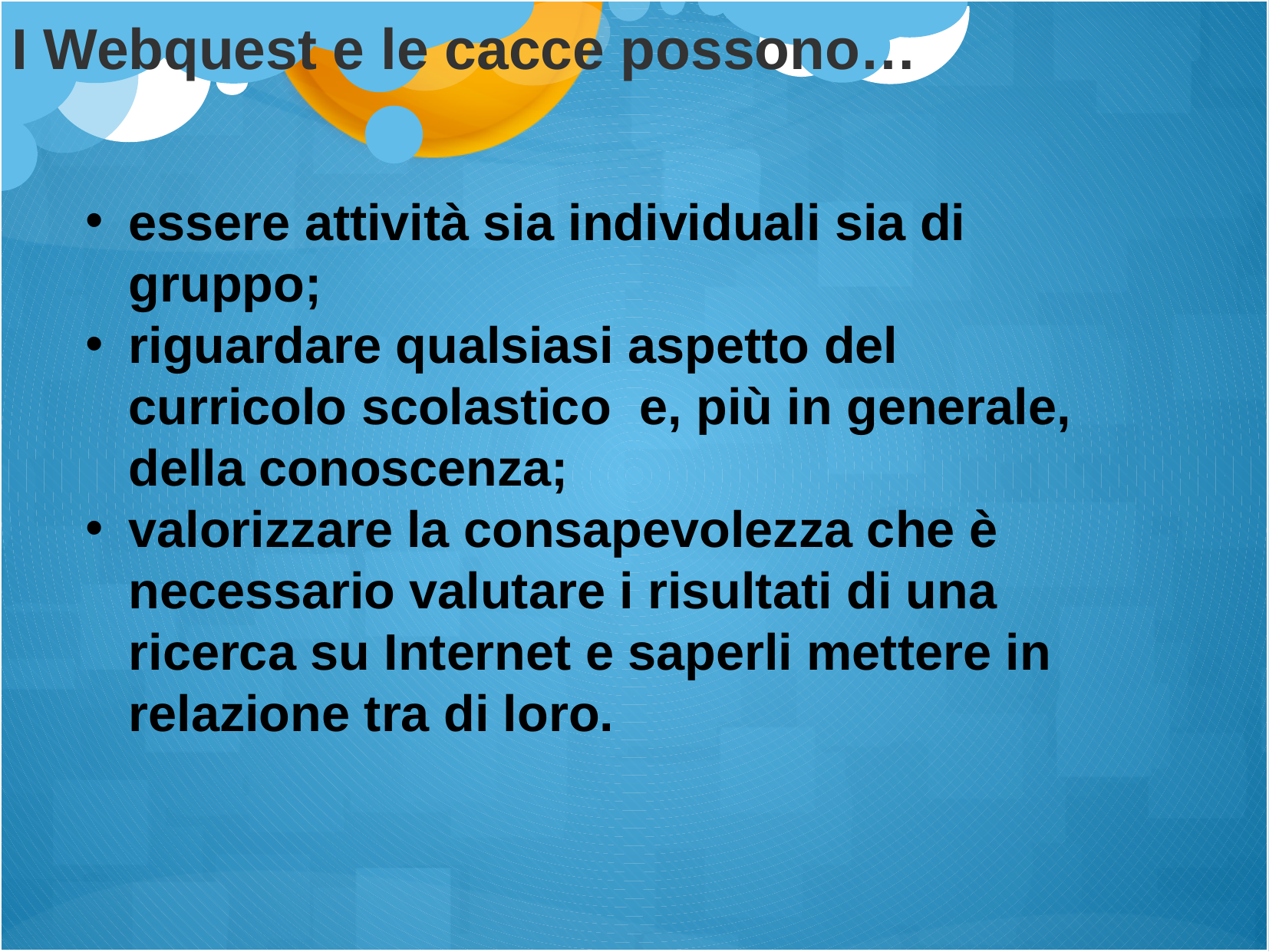

I Webquest e le cacce possono…
essere attività sia individuali sia di gruppo;
riguardare qualsiasi aspetto del curricolo scolastico  e, più in generale, della conoscenza;
valorizzare la consapevolezza che è necessario valutare i risultati di una ricerca su Internet e saperli mettere in relazione tra di loro.